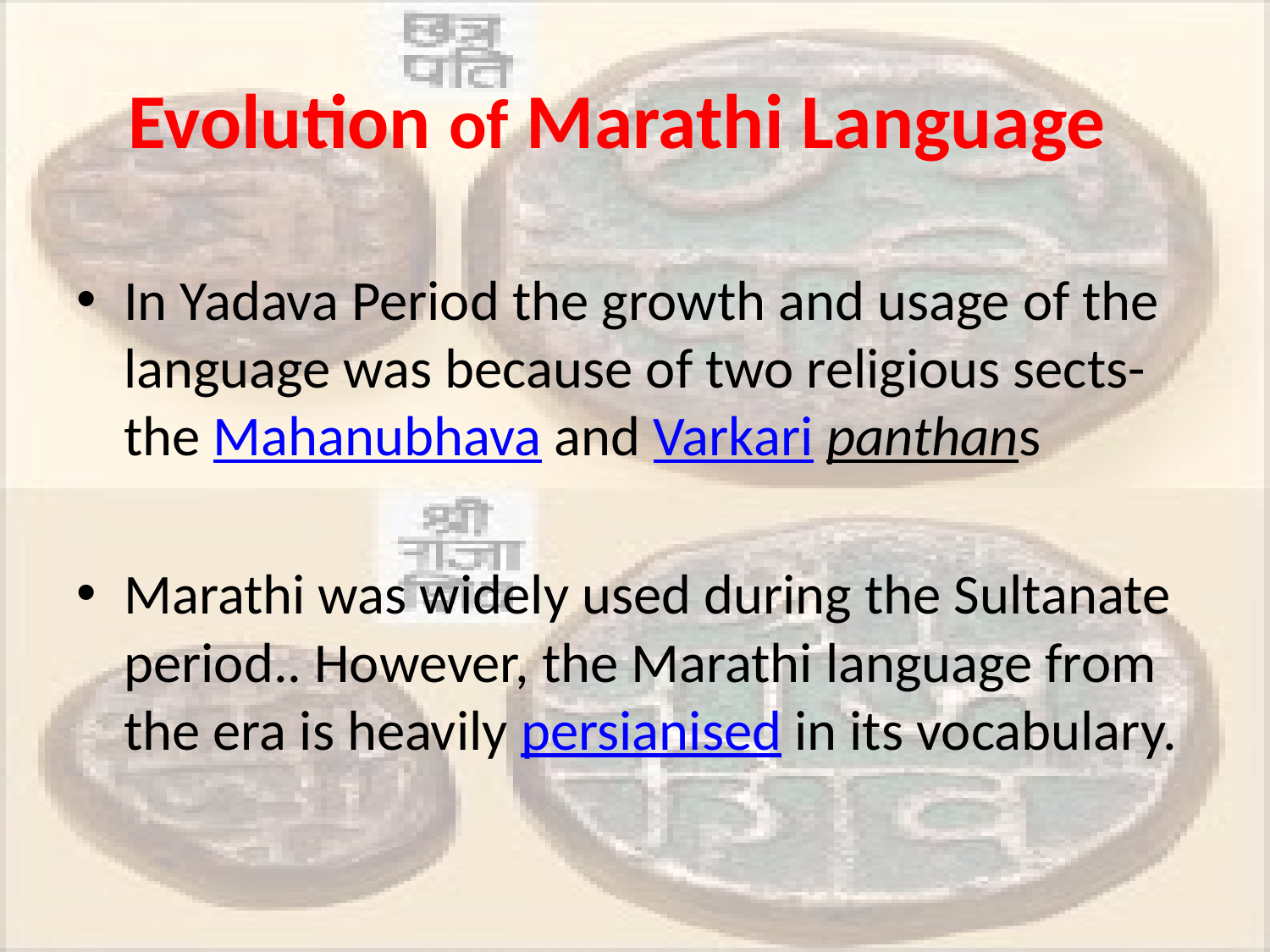

# Evolution of Marathi Language
In Yadava Period the growth and usage of the language was because of two religious sects- the Mahanubhava and Varkari panthans

Marathi was widely used during the Sultanate period.. However, the Marathi language from the era is heavily persianised in its vocabulary.